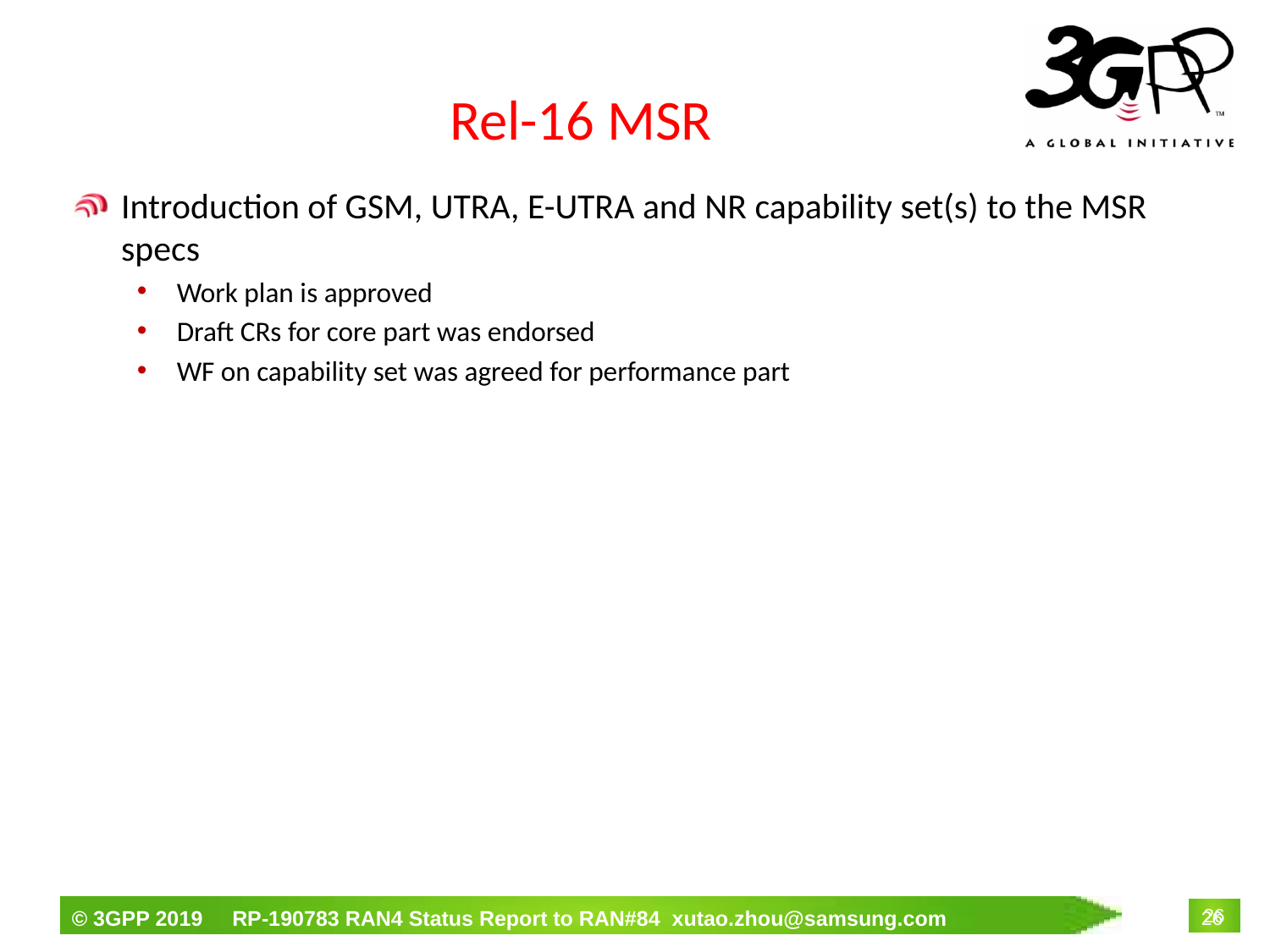

# Rel-16 MSR
Introduction of GSM, UTRA, E-UTRA and NR capability set(s) to the MSR specs
Work plan is approved
Draft CRs for core part was endorsed
WF on capability set was agreed for performance part

26